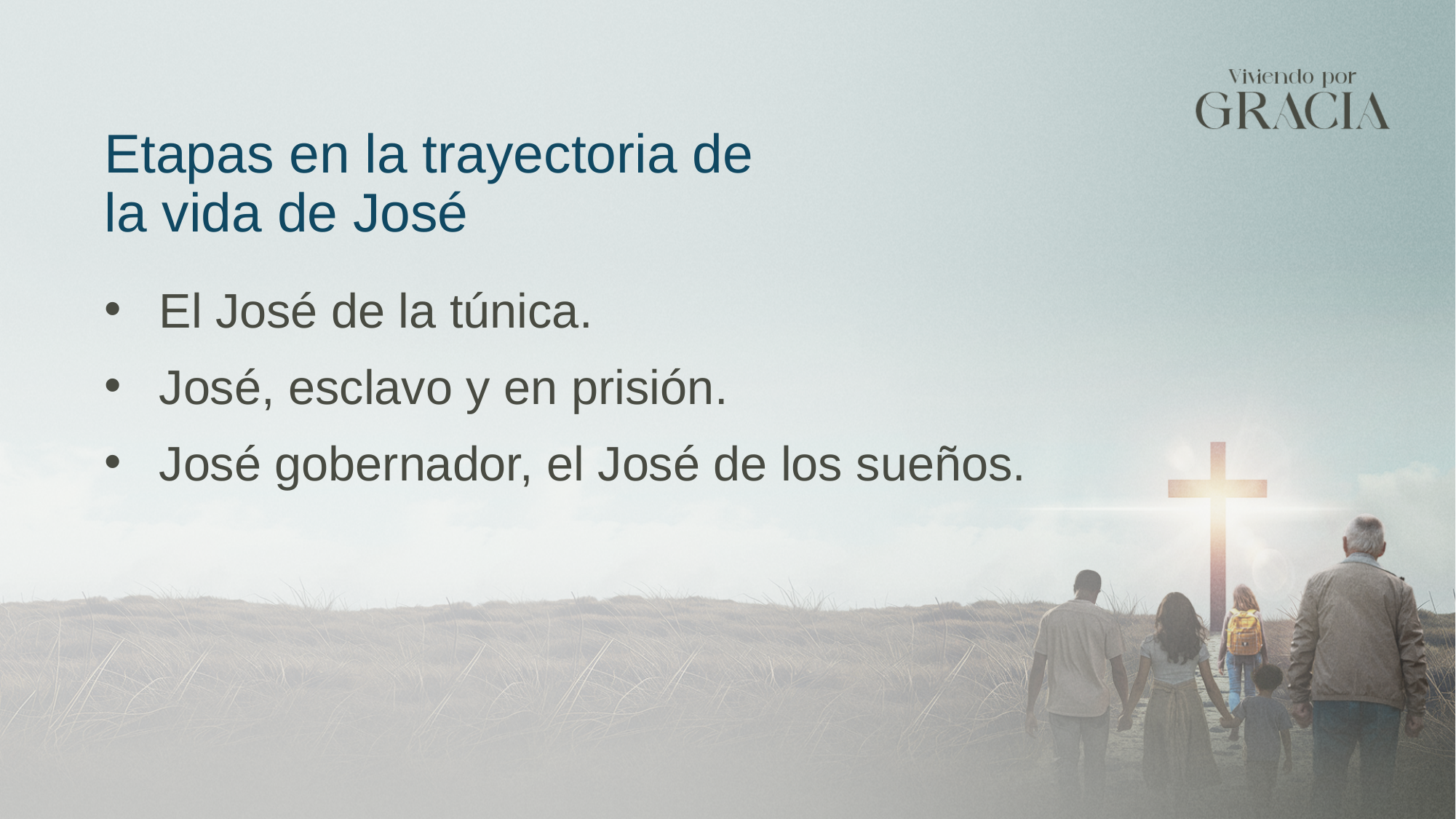

Etapas en la trayectoria de la vida de José
El José de la túnica.
José, esclavo y en prisión.
José gobernador, el José de los sueños.